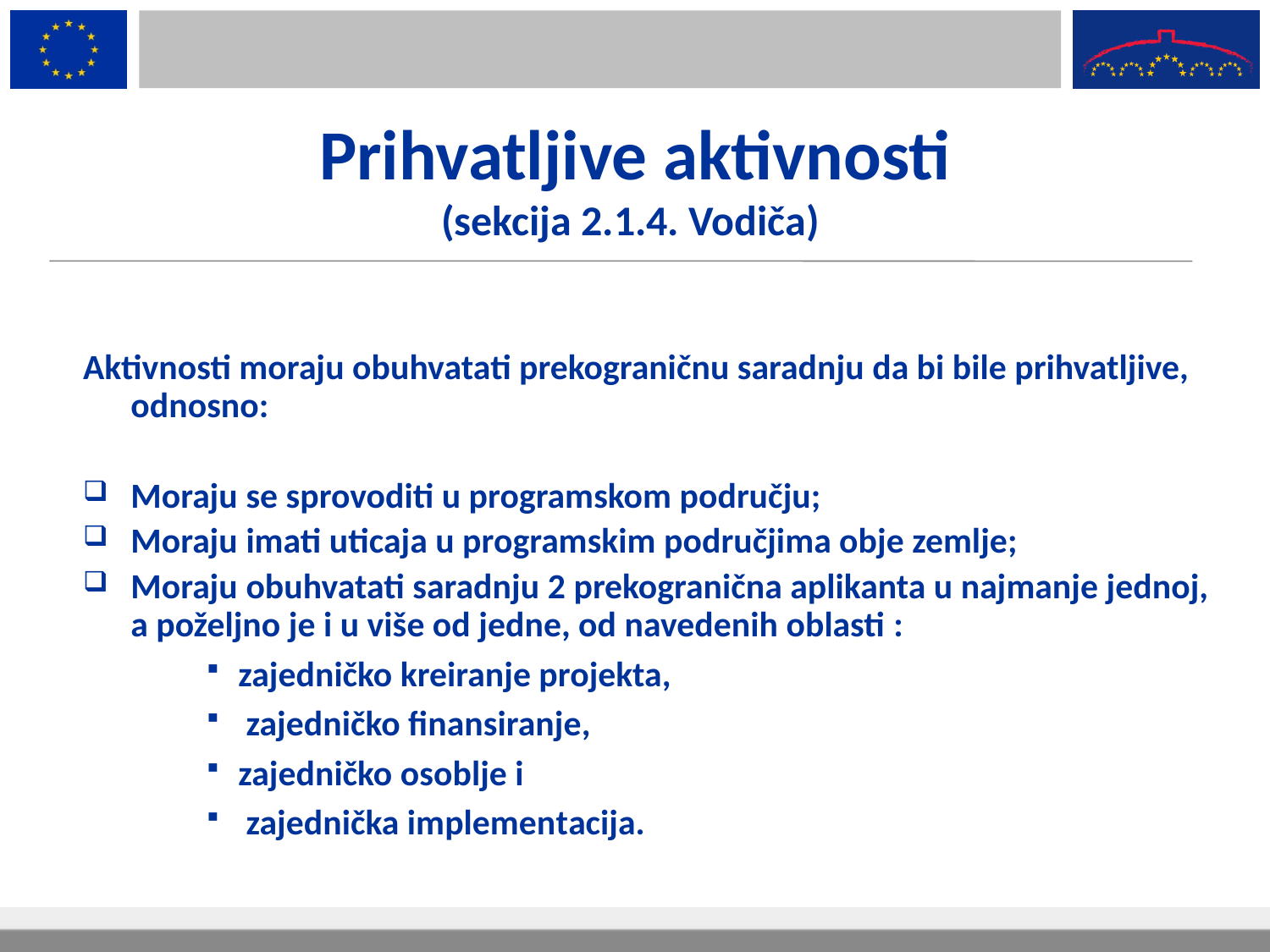

# Prihvatljive aktivnosti (sekcija 2.1.4. Vodiča)

Aktivnosti moraju obuhvatati prekograničnu saradnju da bi bile prihvatljive, odnosno:

Moraju se sprovoditi u programskom području;
Moraju imati uticaja u programskim područjima obje zemlje;
Moraju obuhvatati saradnju 2 prekogranična aplikanta u najmanje jednoj, a poželjno je i u više od jedne, od navedenih oblasti :
zajedničko kreiranje projekta,
 zajedničko finansiranje,
zajedničko osoblje i
 zajednička implementacija.